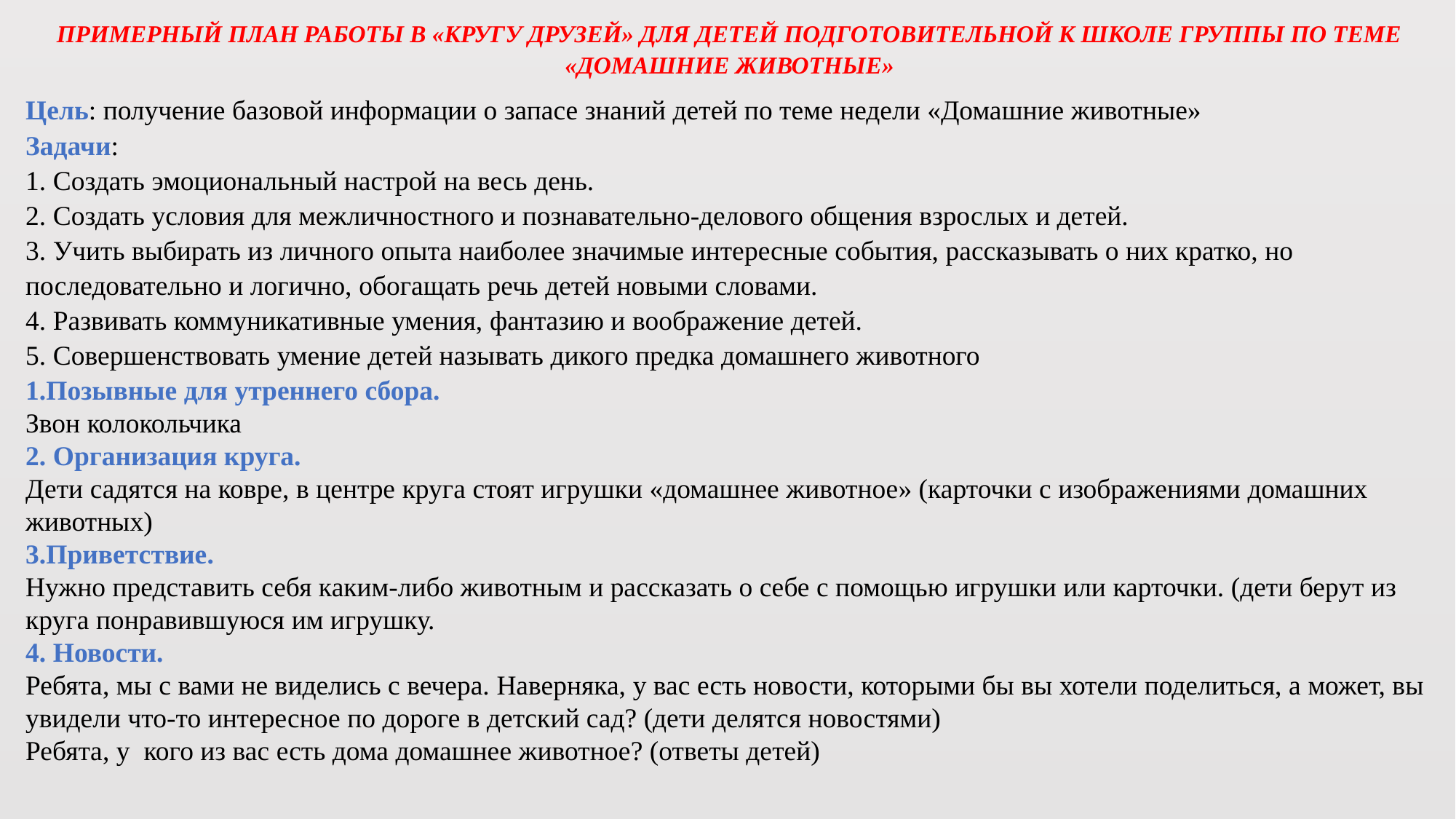

ПРИМЕРНЫЙ ПЛАН РАБОТЫ В «КРУГУ ДРУЗЕЙ» ДЛЯ ДЕТЕЙ ПОДГОТОВИТЕЛЬНОЙ К ШКОЛЕ ГРУППЫ ПО ТЕМЕ «ДОМАШНИЕ ЖИВОТНЫЕ»
Цель: получение базовой информации о запасе знаний детей по теме недели «Домашние животные»
Задачи:
1. Создать эмоциональный настрой на весь день.
2. Создать условия для межличностного и познавательно-делового общения взрослых и детей.
3. Учить выбирать из личного опыта наиболее значимые интересные события, рассказывать о них кратко, но последовательно и логично, обогащать речь детей новыми словами.
4. Развивать коммуникативные умения, фантазию и воображение детей.
5. Совершенствовать умение детей называть дикого предка домашнего животного
1.Позывные для утреннего сбора.
Звон колокольчика
2. Организация круга.
Дети садятся на ковре, в центре круга стоят игрушки «домашнее животное» (карточки с изображениями домашних животных)
3.Приветствие.
Нужно представить себя каким-либо животным и рассказать о себе с помощью игрушки или карточки. (дети берут из круга понравившуюся им игрушку.
4. Новости.
Ребята, мы с вами не виделись с вечера. Наверняка, у вас есть новости, которыми бы вы хотели поделиться, а может, вы увидели что-то интересное по дороге в детский сад? (дети делятся новостями)
Ребята, у  кого из вас есть дома домашнее животное? (ответы детей)